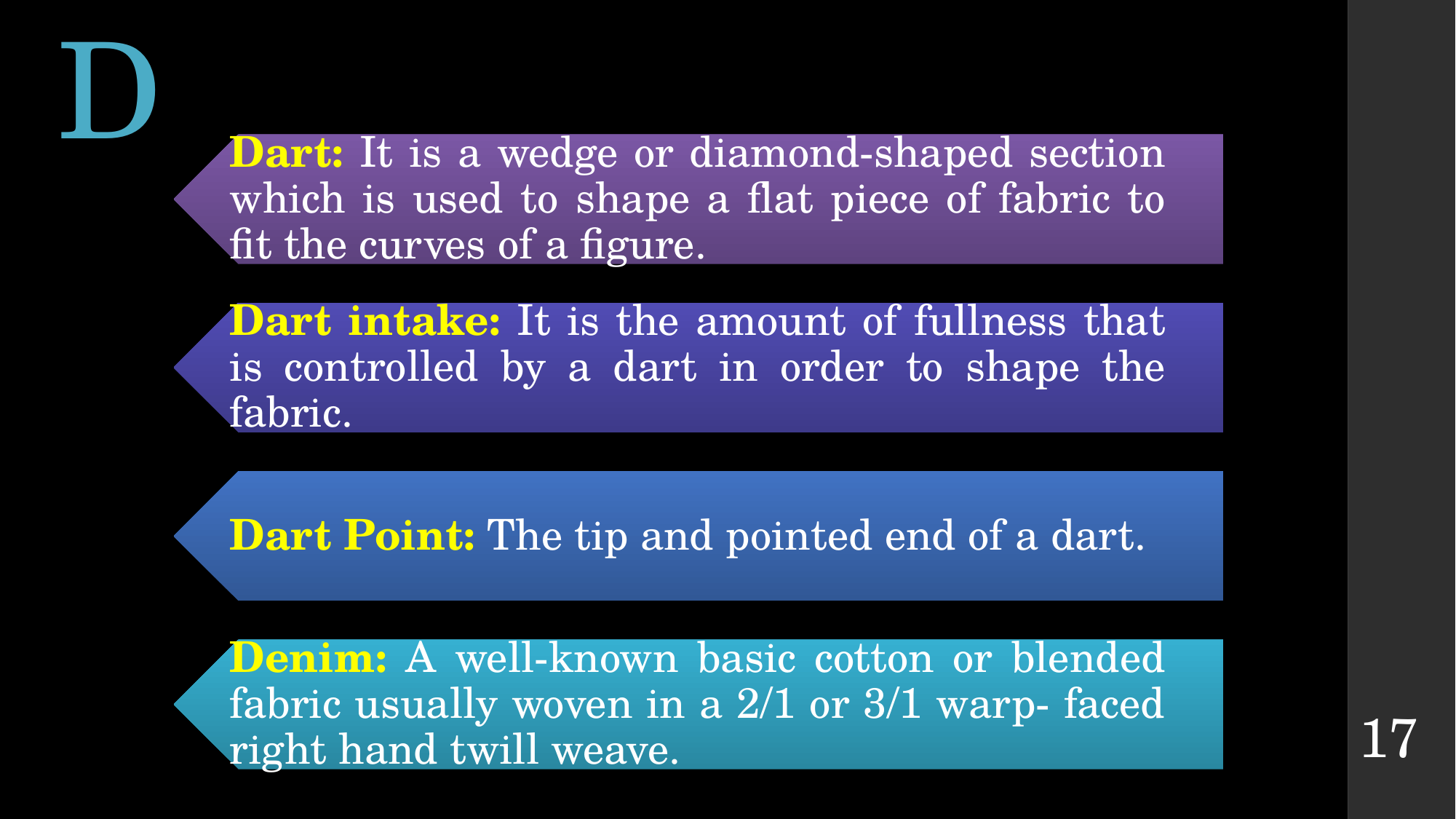

D
Dart: It is a wedge or diamond-shaped section which is used to shape a flat piece of fabric to fit the curves of a figure.
Dart intake: It is the amount of fullness that is controlled by a dart in order to shape the fabric.
Dart Point: The tip and pointed end of a dart.
Denim: A well-known basic cotton or blended fabric usually woven in a 2/1 or 3/1 warp- faced right hand twill weave.
17